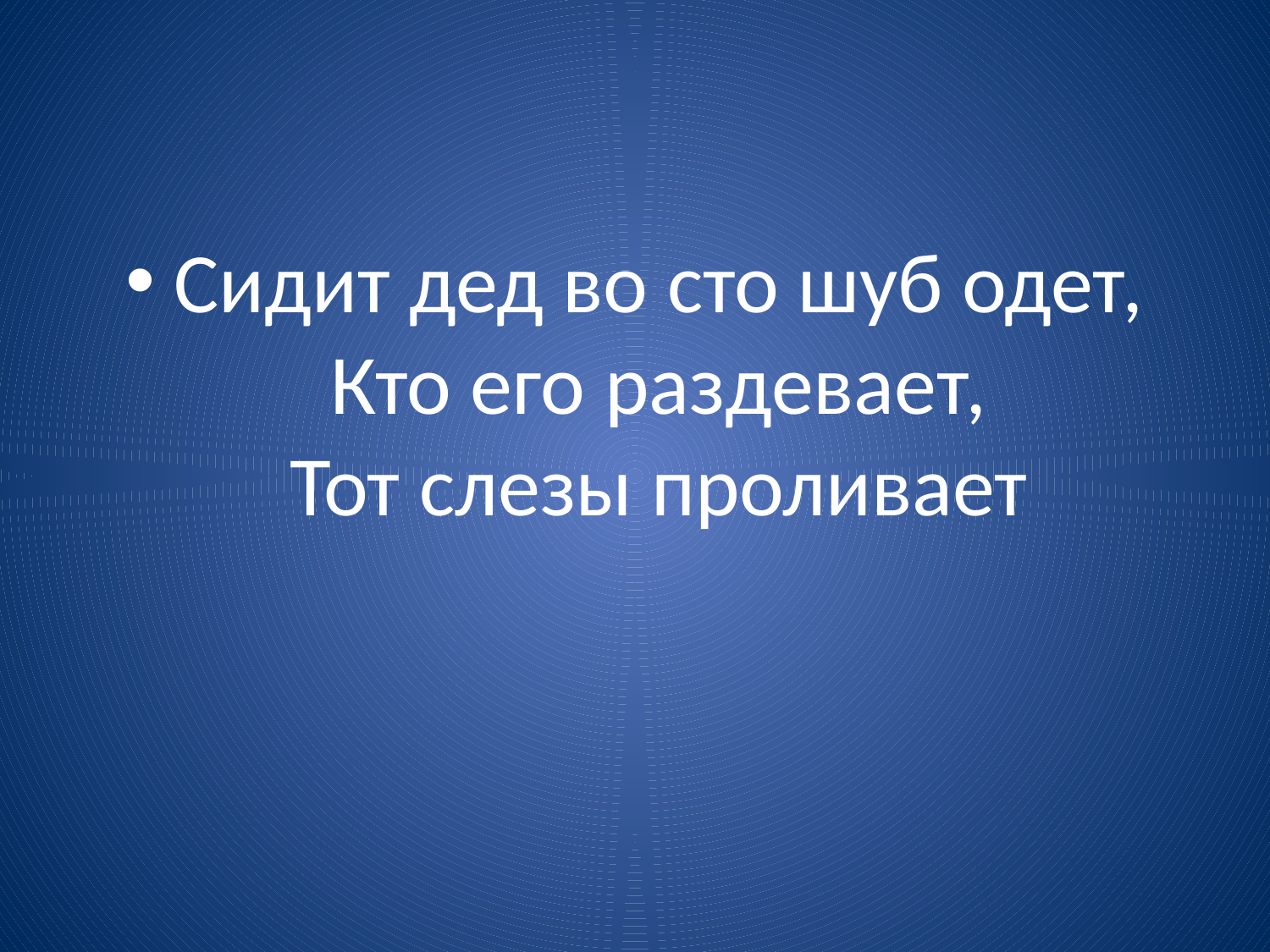

#
Сидит дед во сто шуб одет,
Кто его раздевает,
Тот слезы проливает